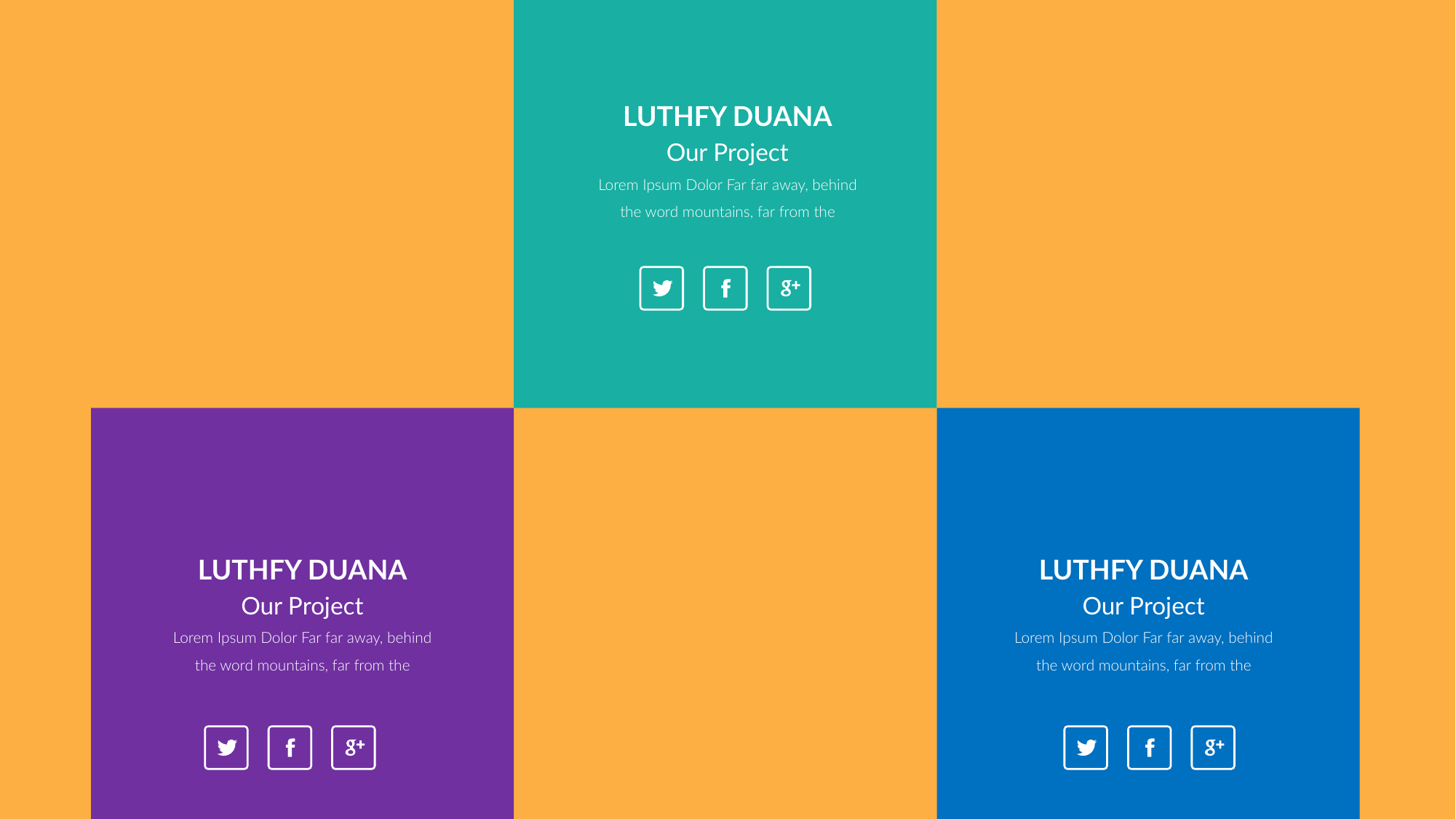

LUTHFY DUANA
Our Project
Lorem Ipsum Dolor Far far away, behind the word mountains, far from the

LUTHFY DUANA
Our Project
Lorem Ipsum Dolor Far far away, behind the word mountains, far from the
LUTHFY DUANA
Our Project
Lorem Ipsum Dolor Far far away, behind the word mountains, far from the